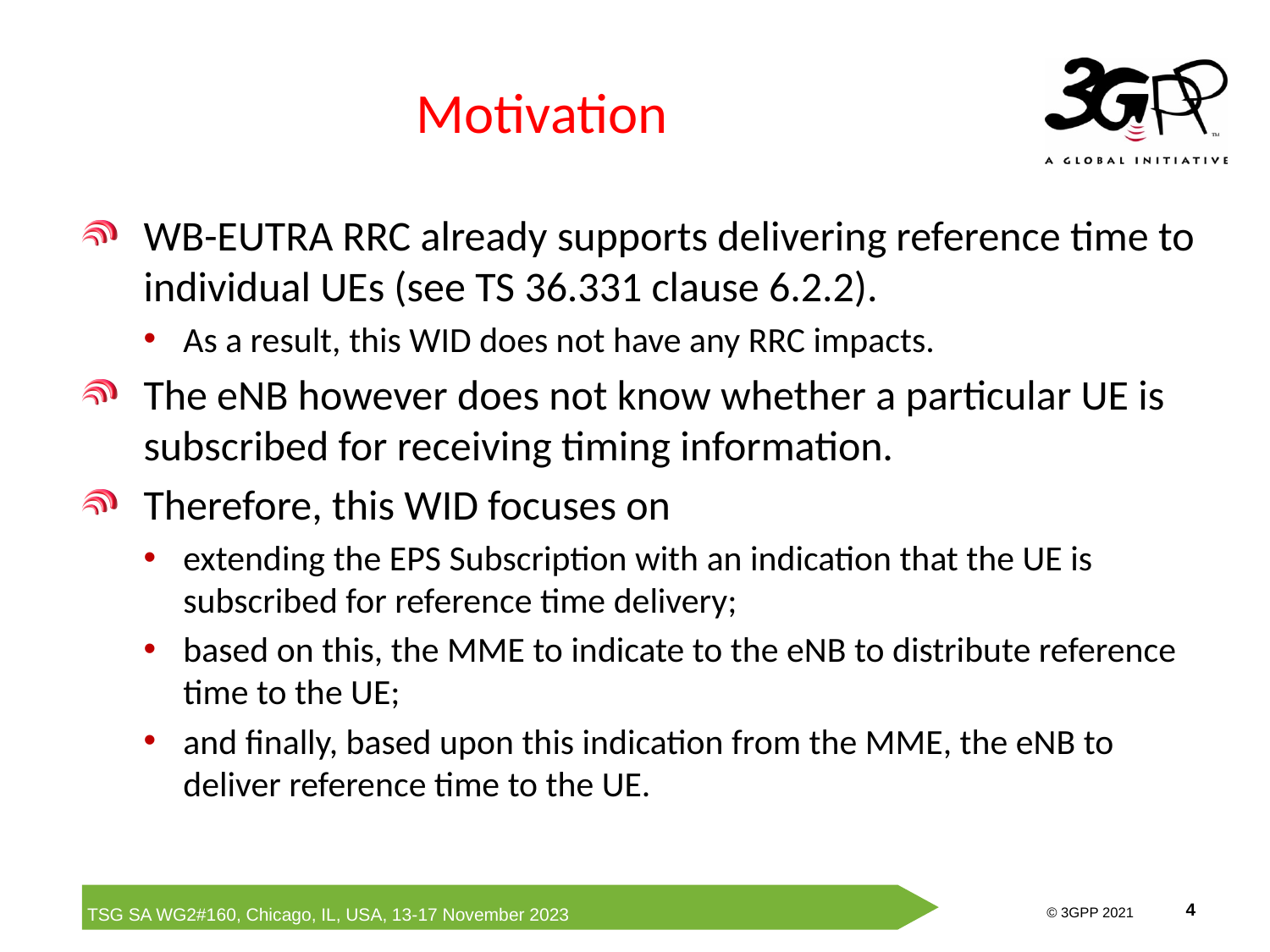

# Motivation
WB-EUTRA RRC already supports delivering reference time to individual UEs (see TS 36.331 clause 6.2.2).
As a result, this WID does not have any RRC impacts.
The eNB however does not know whether a particular UE is subscribed for receiving timing information.
Therefore, this WID focuses on
extending the EPS Subscription with an indication that the UE is subscribed for reference time delivery;
based on this, the MME to indicate to the eNB to distribute reference time to the UE;
and finally, based upon this indication from the MME, the eNB to deliver reference time to the UE.